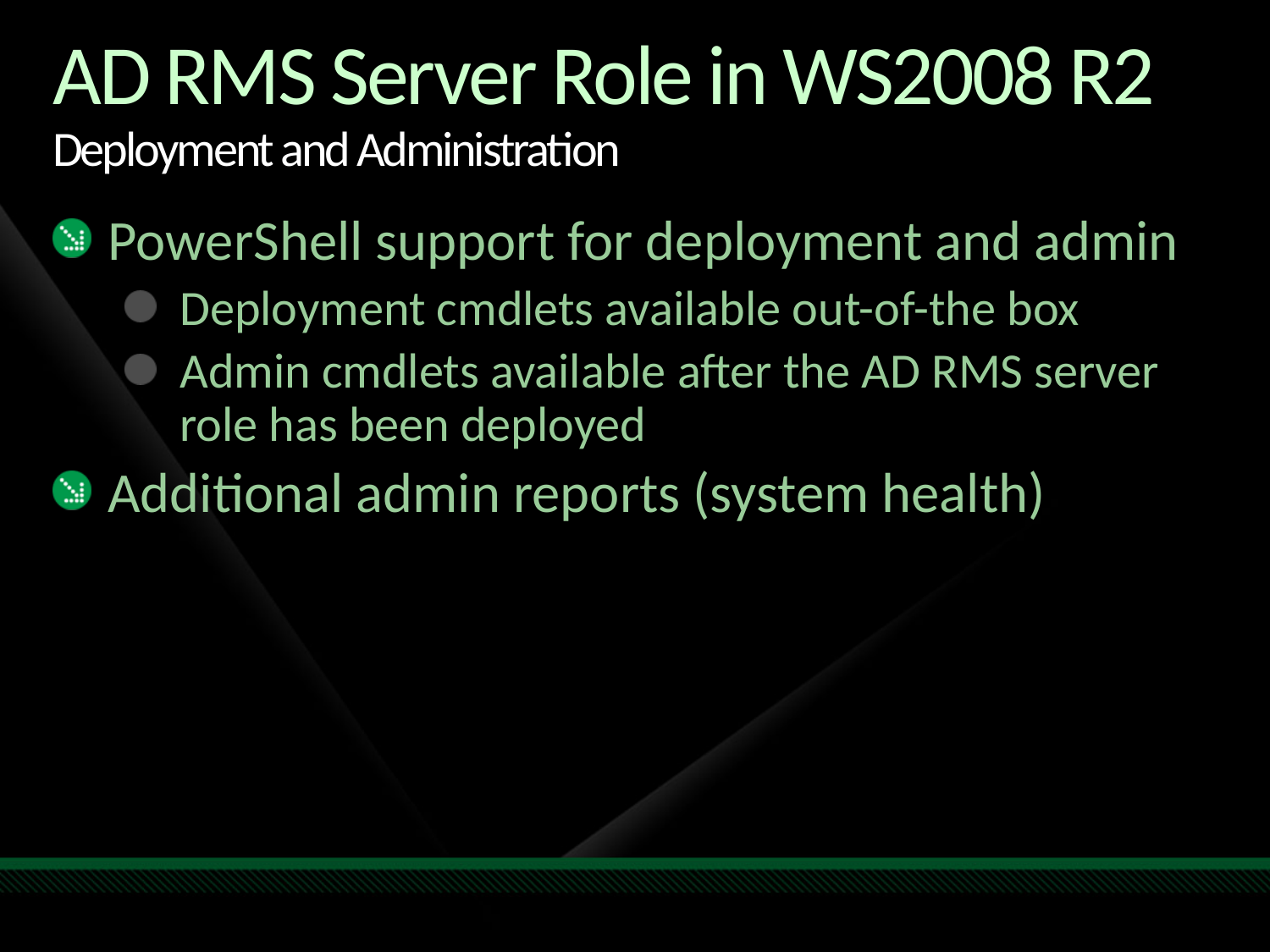

# AD RMS Server Role in WS2008 R2 Deployment and Administration
PowerShell support for deployment and admin
Deployment cmdlets available out-of-the box
Admin cmdlets available after the AD RMS server role has been deployed
Additional admin reports (system health)